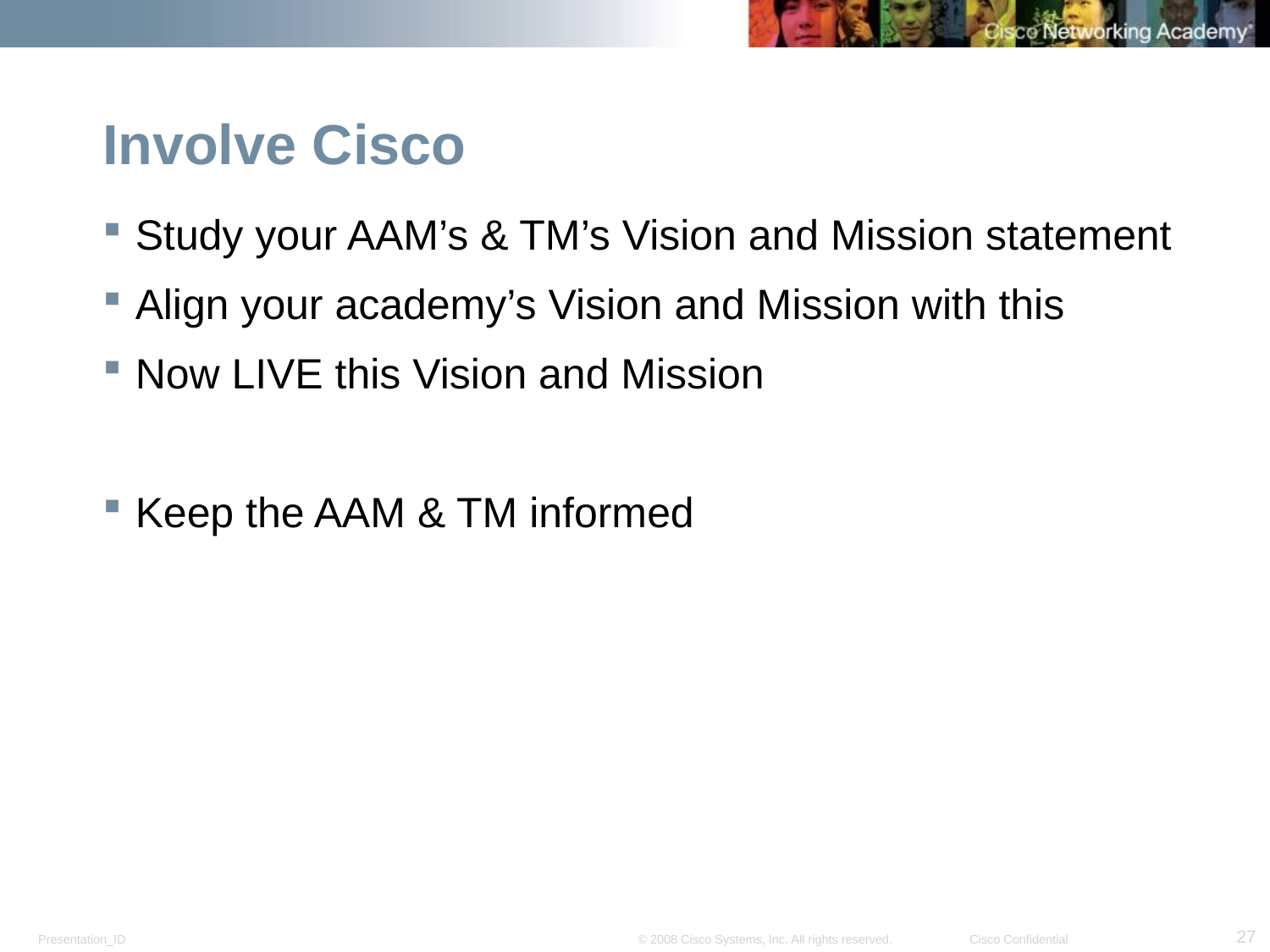

# Involve Cisco
Study your AAM’s & TM’s Vision and Mission statement
Align your academy’s Vision and Mission with this
Now LIVE this Vision and Mission

Keep the AAM & TM informed